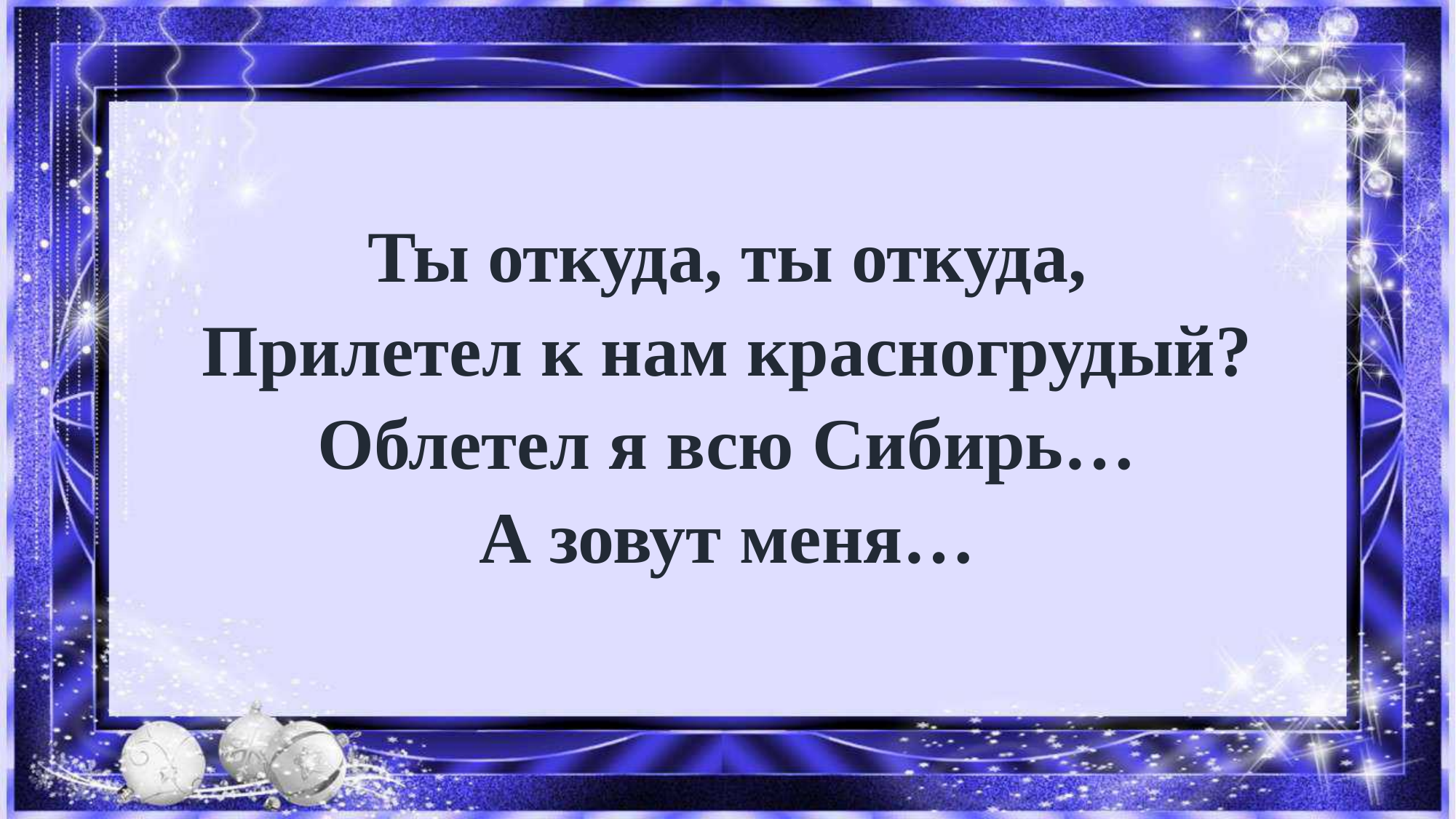

Ты откуда, ты откуда,
Прилетел к нам красногрудый?
Облетел я всю Сибирь…
А зовут меня…